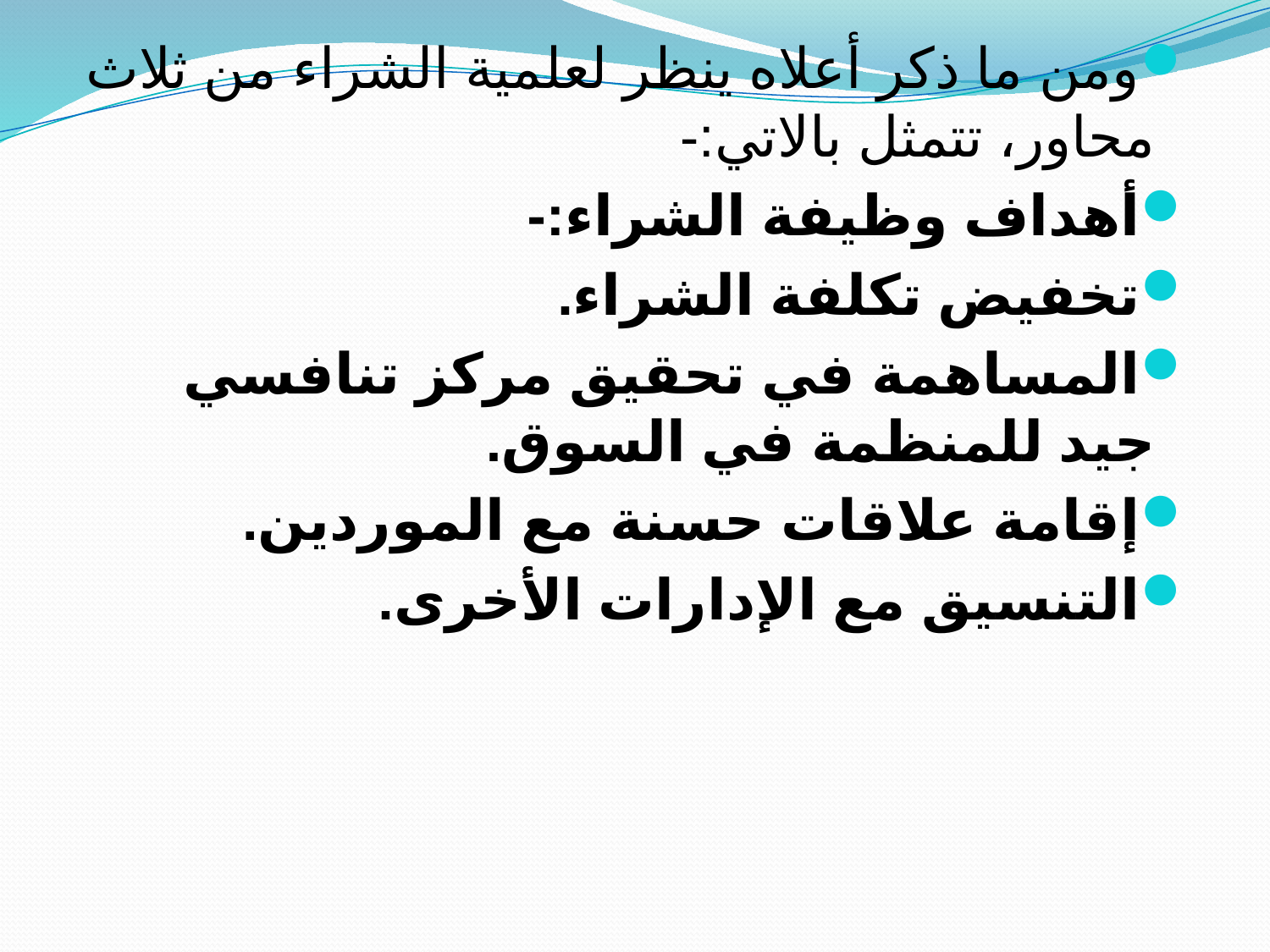

ومن ما ذكر أعلاه ينظر لعلمية الشراء من ثلاث محاور، تتمثل بالاتي:-
أهداف وظيفة الشراء:-
تخفيض تكلفة الشراء.
المساهمة في تحقيق مركز تنافسي جيد للمنظمة في السوق.
إقامة علاقات حسنة مع الموردين.
التنسيق مع الإدارات الأخرى.